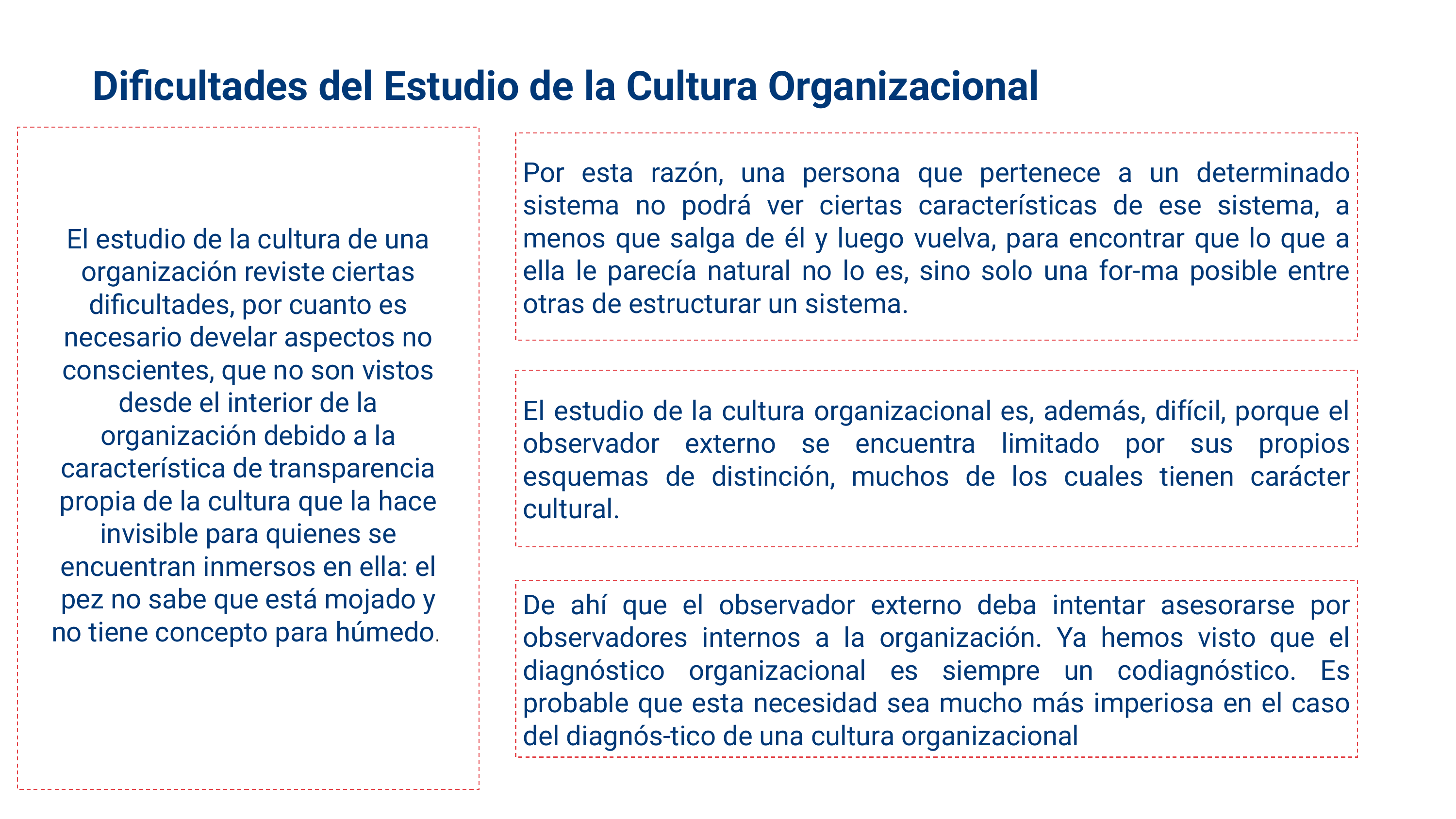

# Dificultades del Estudio de la Cultura Organizacional

Por esta razón, una persona que pertenece a un determinado sistema no podrá ver ciertas características de ese sistema, a menos que salga de él y luego vuelva, para encontrar que lo que a ella le parecía natural no lo es, sino solo una for-ma posible entre otras de estructurar un sistema.
El estudio de la cultura de una organización reviste ciertas dificultades, por cuanto es necesario develar aspectos no conscientes, que no son vistos desde el interior de la organización debido a la característica de transparencia propia de la cultura que la hace invisible para quienes se encuentran inmersos en ella: el pez no sabe que está mojado y no tiene concepto para húmedo.
El estudio de la cultura organizacional es, además, difícil, porque el observador externo se encuentra limitado por sus propios esquemas de distinción, muchos de los cuales tienen carácter cultural.
De ahí que el observador externo deba intentar asesorarse por observadores internos a la organización. Ya hemos visto que el diagnóstico organizacional es siempre un codiagnóstico. Es probable que esta necesidad sea mucho más imperiosa en el caso del diagnós-tico de una cultura organizacional